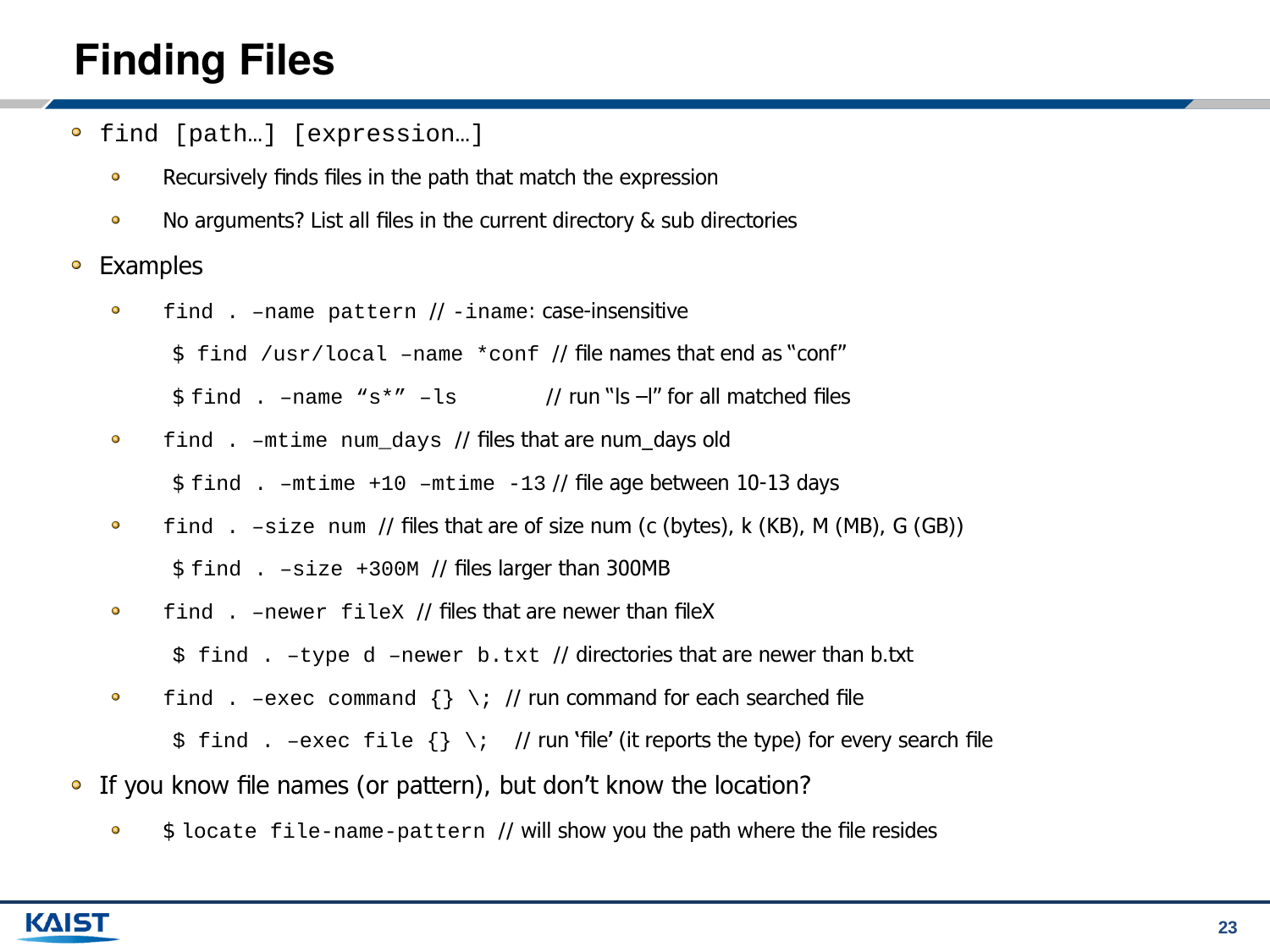

# Finding Files
find [path…] [expression…]
Recursively finds files in the path that match the expression
No arguments? List all files in the current directory & sub directories
Examples
find . –name pattern // -iname: case-insensitive
$ find /usr/local –name *conf // file names that end as “conf”
$ find . –name “s*” –ls       // run “ls –l” for all matched files
find . –mtime num_days // files that are num_days old
$ find . –mtime +10 –mtime -13 // file age between 10-13 days
find . –size num // files that are of size num (c (bytes), k (KB), M (MB), G (GB))
$ find . –size +300M // files larger than 300MB
find . –newer fileX // files that are newer than fileX
$ find . –type d –newer b.txt // directories that are newer than b.txt
find . –exec command {} \; // run command for each searched file
$ find . –exec file {} \;  // run ‘file’ (it reports the type) for every search file
If you know file names (or pattern), but don’t know the location?
$ locate file-name-pattern // will show you the path where the file resides